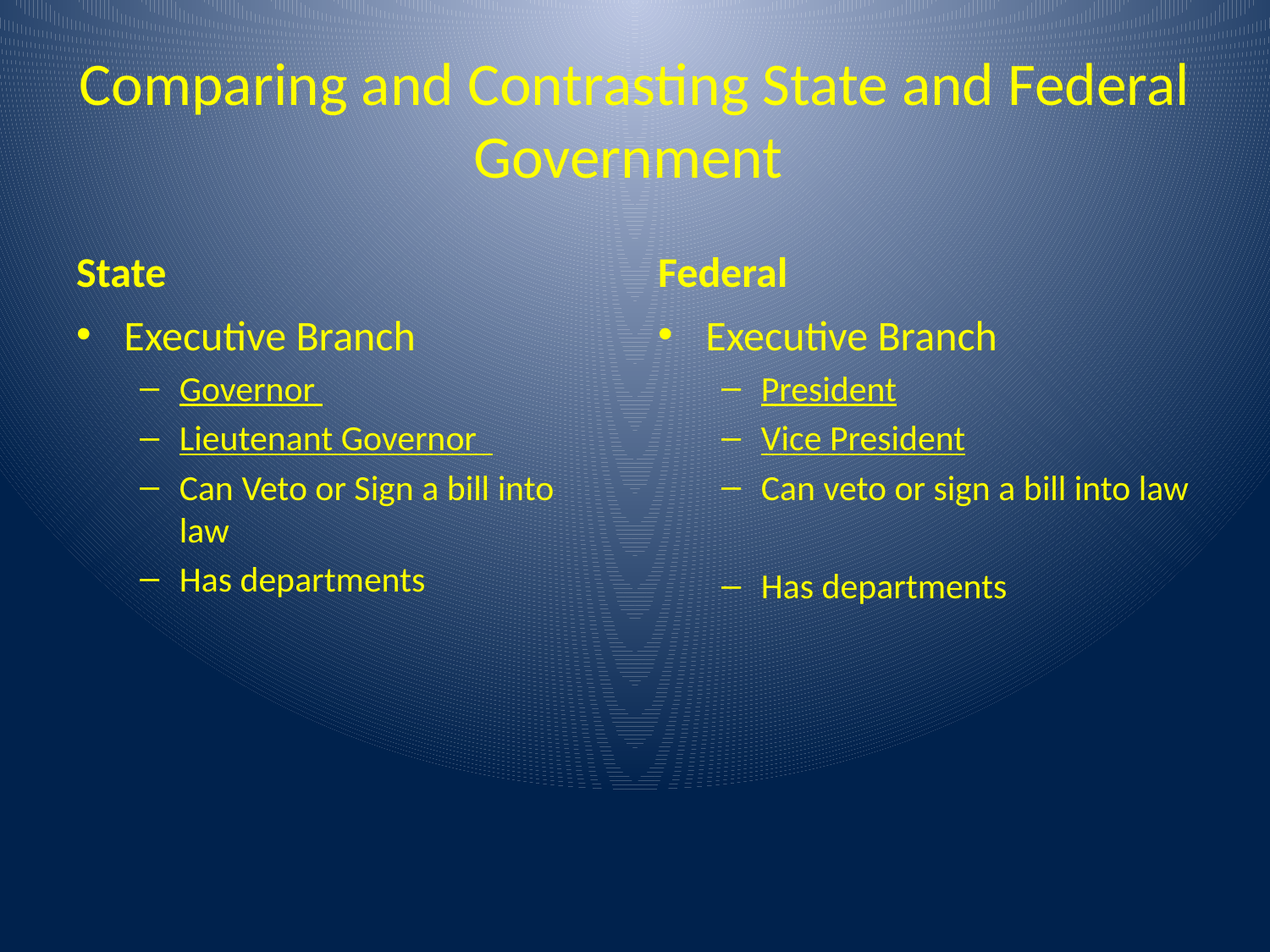

# Comparing and Contrasting State and Federal Government
State
Federal
Executive Branch
Governor
Lieutenant Governor
Can Veto or Sign a bill into law
Has departments
Executive Branch
President
Vice President
Can veto or sign a bill into law

Has departments